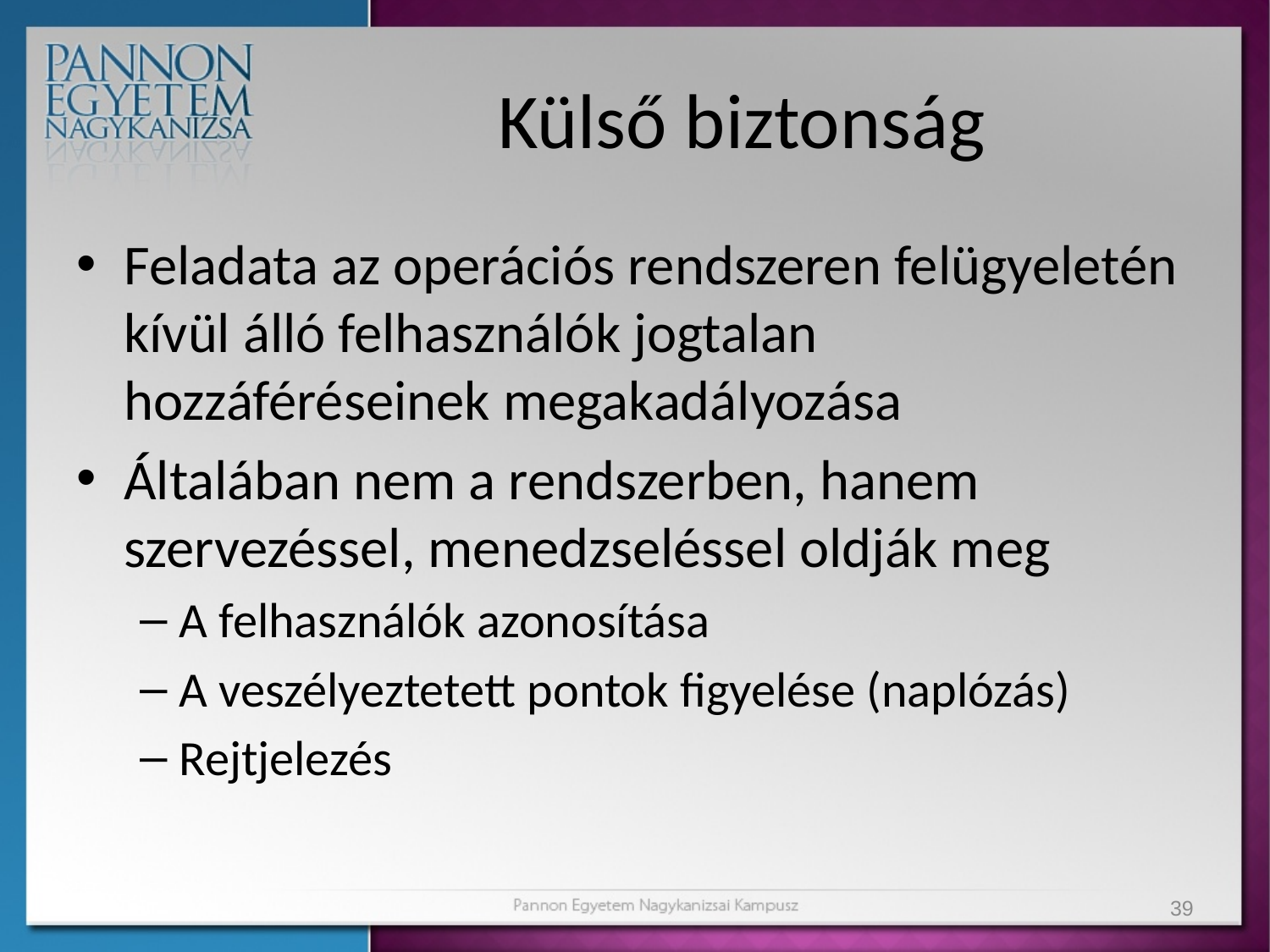

# Külső biztonság
Feladata az operációs rendszeren felügyeletén kívül álló felhasználók jogtalan hozzáféréseinek megakadályozása
Általában nem a rendszerben, hanem szervezéssel, menedzseléssel oldják meg
A felhasználók azonosítása
A veszélyeztetett pontok figyelése (naplózás)
Rejtjelezés
39